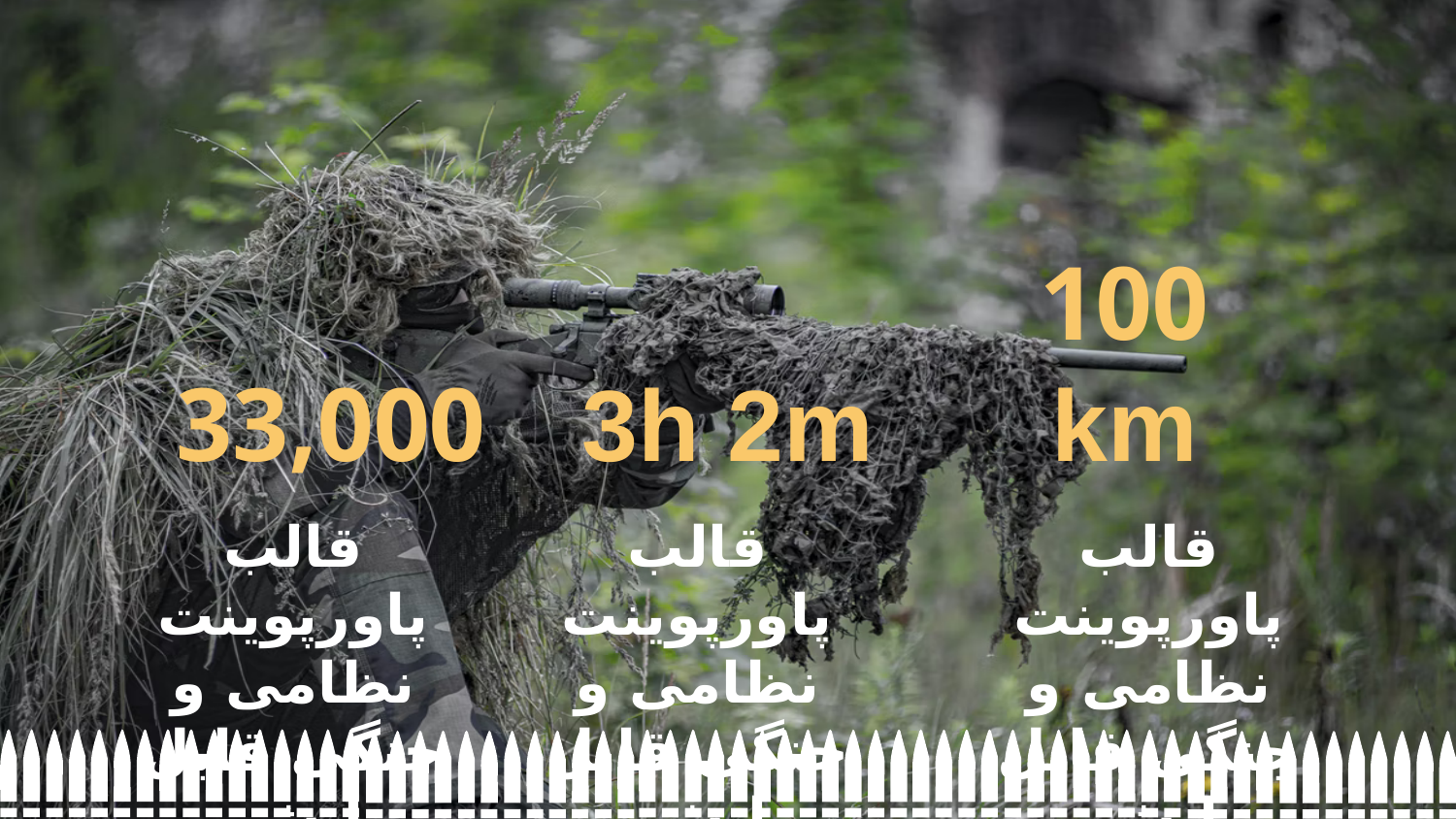

# 33,000
3h 2m
100 km
قالب پاورپوینت نظامی و جنگی قابل ویرایش می باشد
قالب پاورپوینت نظامی و جنگی قابل ویرایش می باشد
قالب پاورپوینت نظامی و جنگی قابل ویرایش می باشد